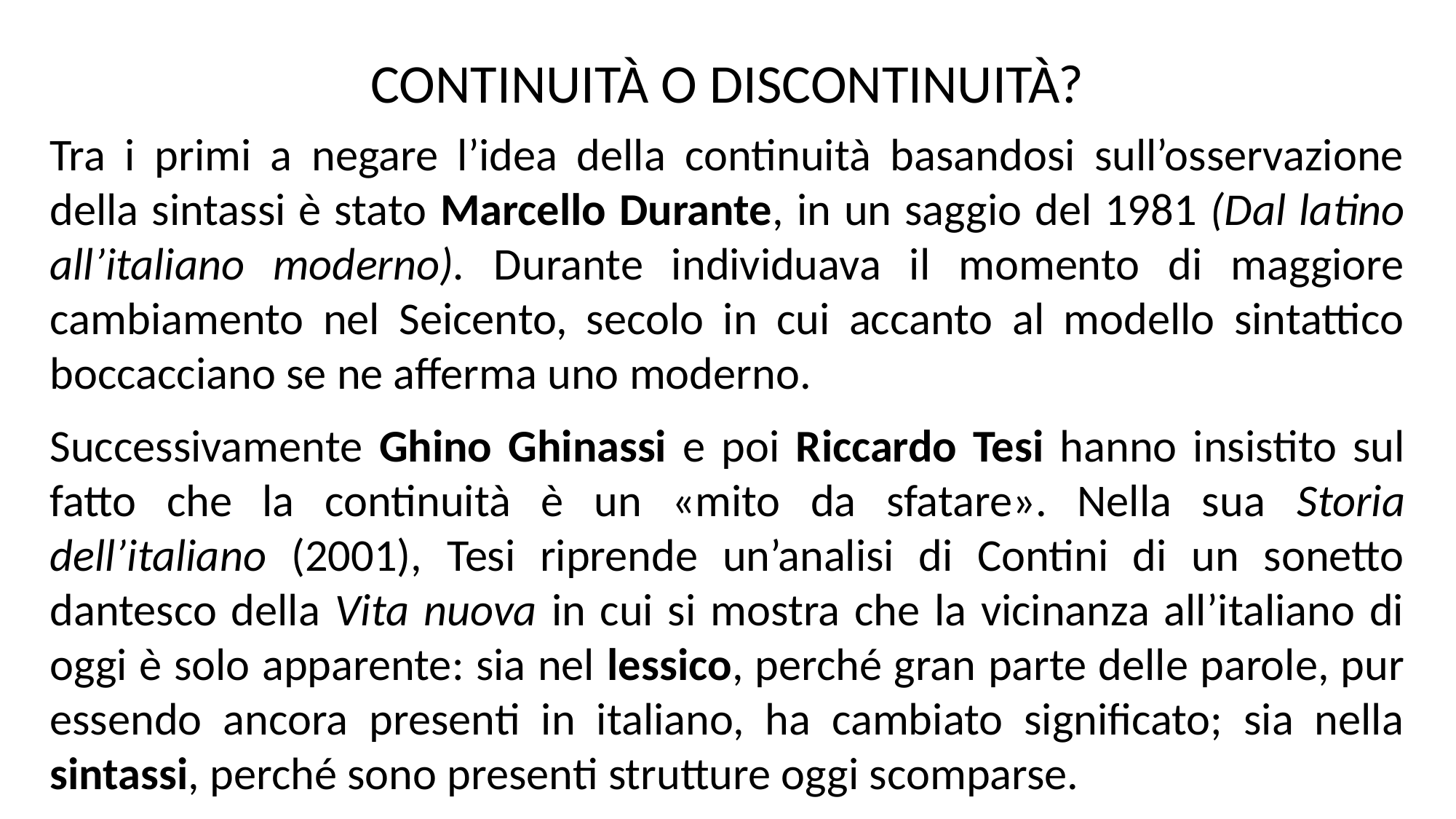

CONTINUITÀ O DISCONTINUITÀ?
Tra i primi a negare l’idea della continuità basandosi sull’osservazione della sintassi è stato Marcello Durante, in un saggio del 1981 (Dal latino all’italiano moderno). Durante individuava il momento di maggiore cambiamento nel Seicento, secolo in cui accanto al modello sintattico boccacciano se ne afferma uno moderno.

Successivamente Ghino Ghinassi e poi Riccardo Tesi hanno insistito sul fatto che la continuità è un «mito da sfatare». Nella sua Storia dell’italiano (2001), Tesi riprende un’analisi di Contini di un sonetto dantesco della Vita nuova in cui si mostra che la vicinanza all’italiano di oggi è solo apparente: sia nel lessico, perché gran parte delle parole, pur essendo ancora presenti in italiano, ha cambiato significato; sia nella sintassi, perché sono presenti strutture oggi scomparse.